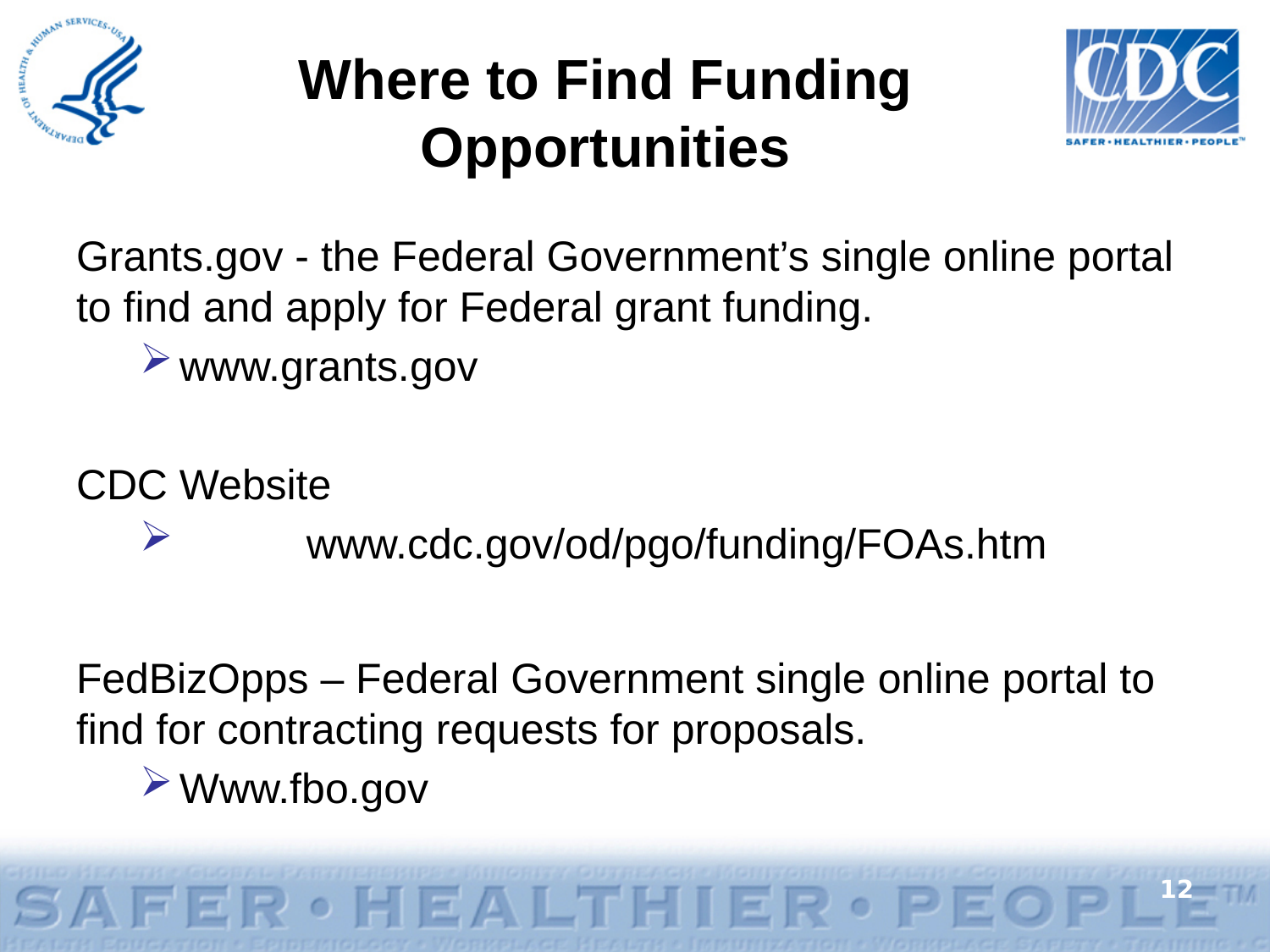

# Where to Find Funding Opportunities
Grants.gov - the Federal Government’s single online portal to find and apply for Federal grant funding.
www.grants.gov

CDC Website
	www.cdc.gov/od/pgo/funding/FOAs.htm

FedBizOpps – Federal Government single online portal to find for contracting requests for proposals.
Www.fbo.gov

12